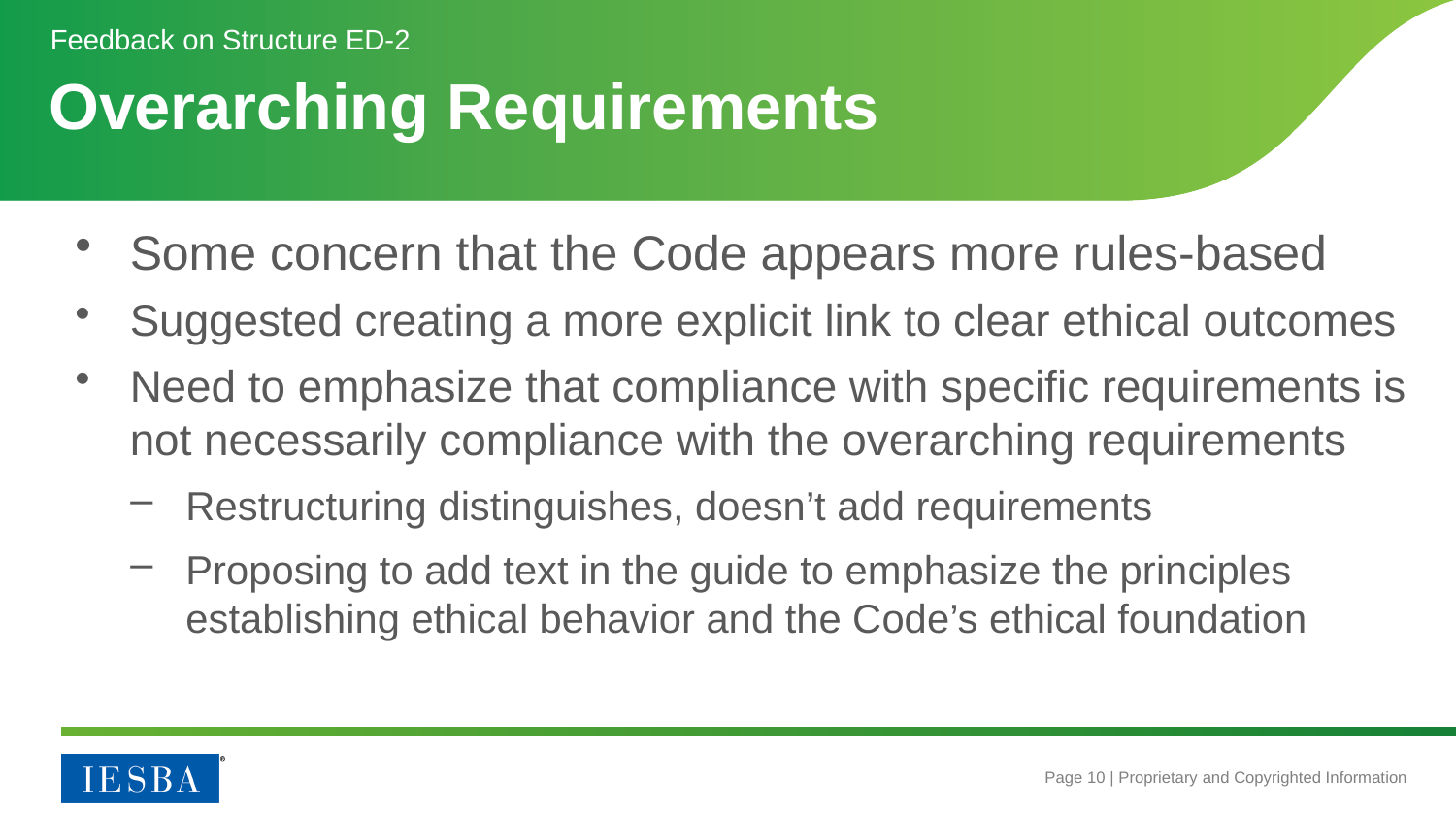

Feedback on Structure ED-2

# Overarching Requirements
Some concern that the Code appears more rules-based
Suggested creating a more explicit link to clear ethical outcomes
Need to emphasize that compliance with specific requirements is not necessarily compliance with the overarching requirements
Restructuring distinguishes, doesn’t add requirements
Proposing to add text in the guide to emphasize the principles establishing ethical behavior and the Code’s ethical foundation